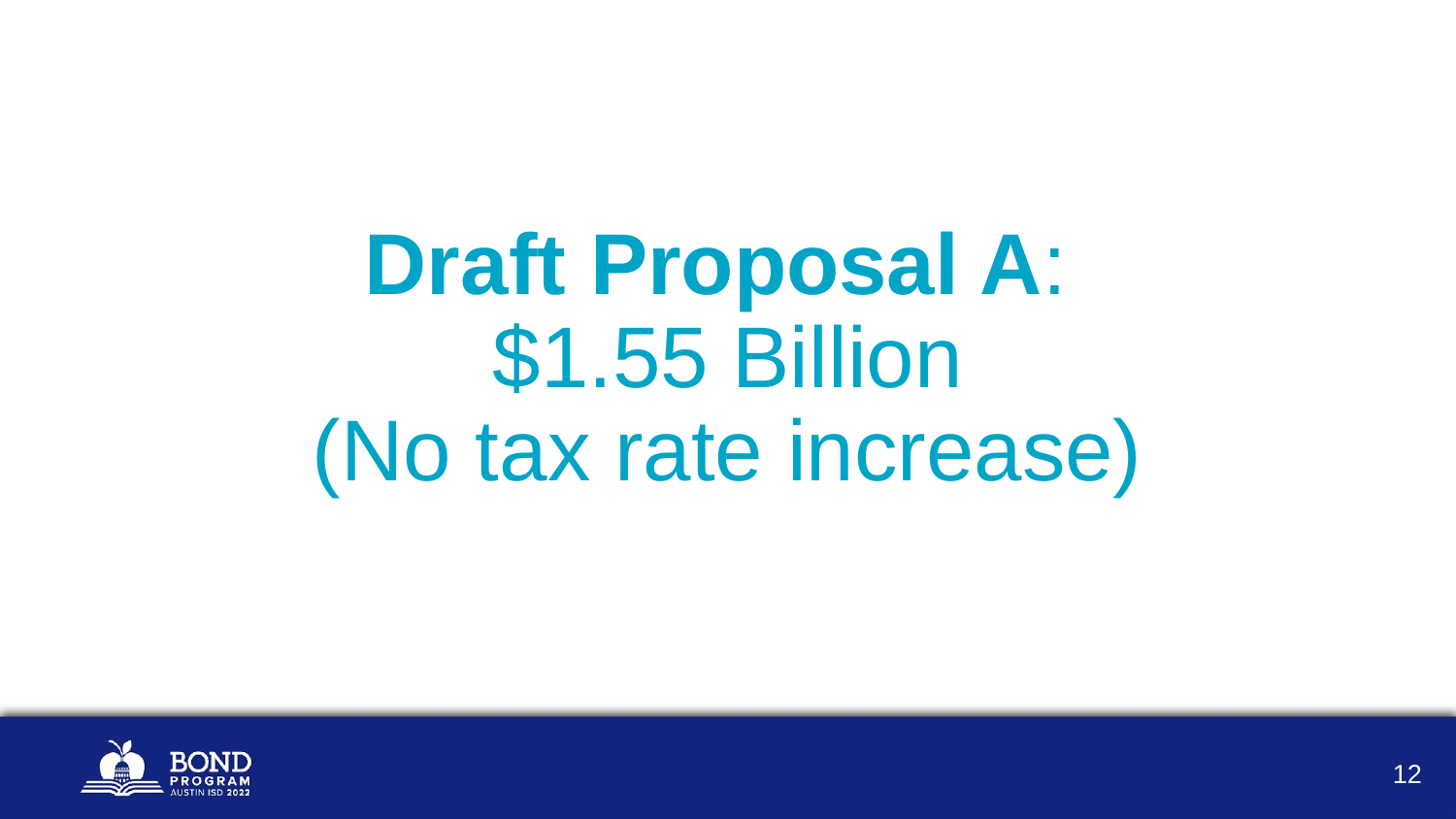

# Draft Proposal A: $1.55 Billion
(No tax rate increase)

12